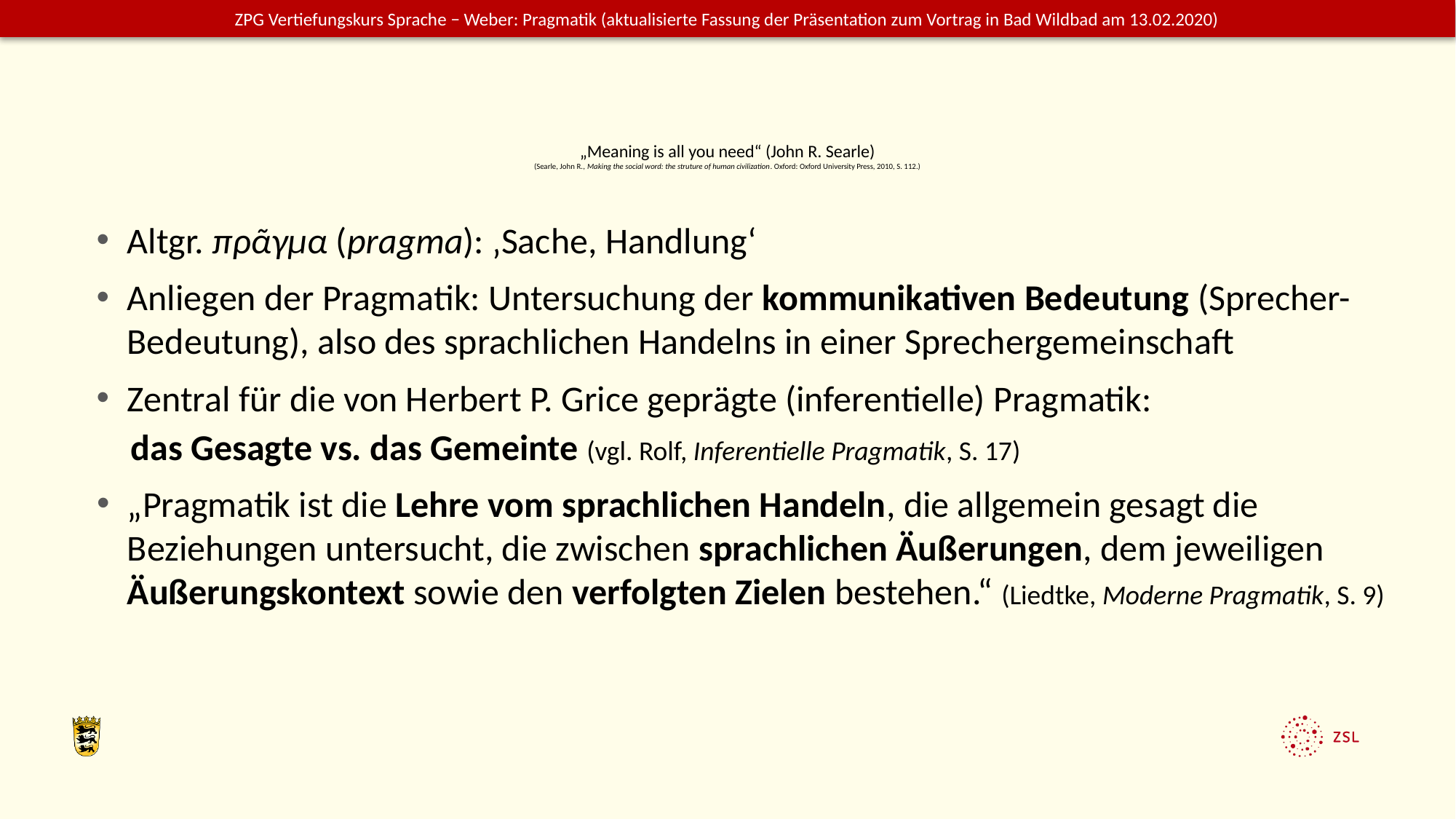

# „Meaning is all you need“ (John R. Searle) (Searle, John R., Making the social word: the struture of human civilization. Oxford: Oxford University Press, 2010, S. 112.)
Altgr. πρᾶγμα (pragma): ‚Sache, Handlung‘
Anliegen der Pragmatik: Untersuchung der kommunikativen Bedeutung (Sprecher-Bedeutung), also des sprachlichen Handelns in einer Sprechergemeinschaft
Zentral für die von Herbert P. Grice geprägte (inferentielle) Pragmatik:
das Gesagte vs. das Gemeinte (vgl. Rolf, Inferentielle Pragmatik, S. 17)
„Pragmatik ist die Lehre vom sprachlichen Handeln, die allgemein gesagt die Beziehungen untersucht, die zwischen sprachlichen Äußerungen, dem jeweiligen Äußerungskontext sowie den verfolgten Zielen bestehen.“ (Liedtke, Moderne Pragmatik, S. 9)